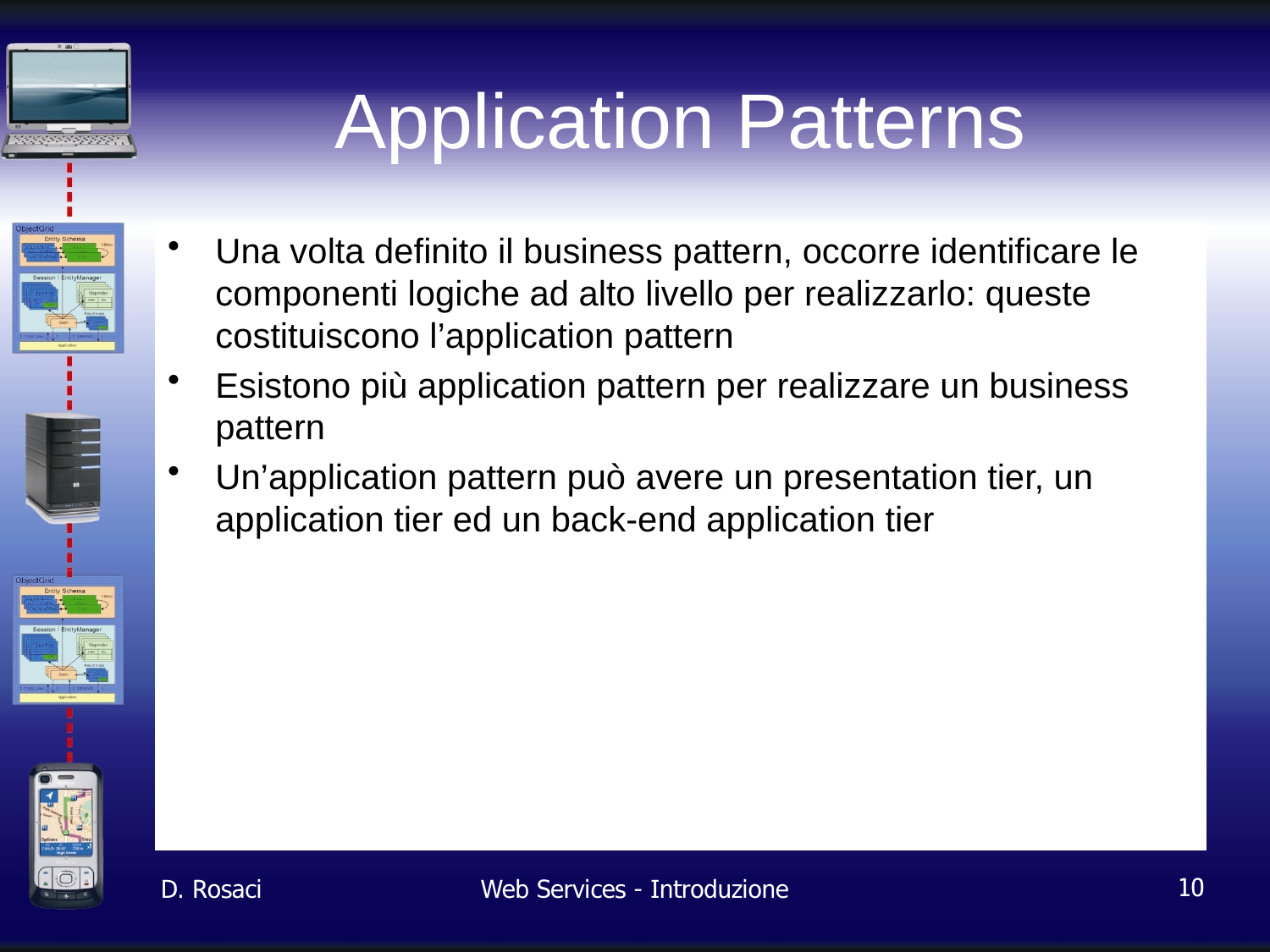

# Application Patterns
Una volta definito il business pattern, occorre identificare le componenti logiche ad alto livello per realizzarlo: queste costituiscono l’application pattern
Esistono più application pattern per realizzare un business pattern
Un’application pattern può avere un presentation tier, un application tier ed un back-end application tier
D. Rosaci
Web Services - Introduzione